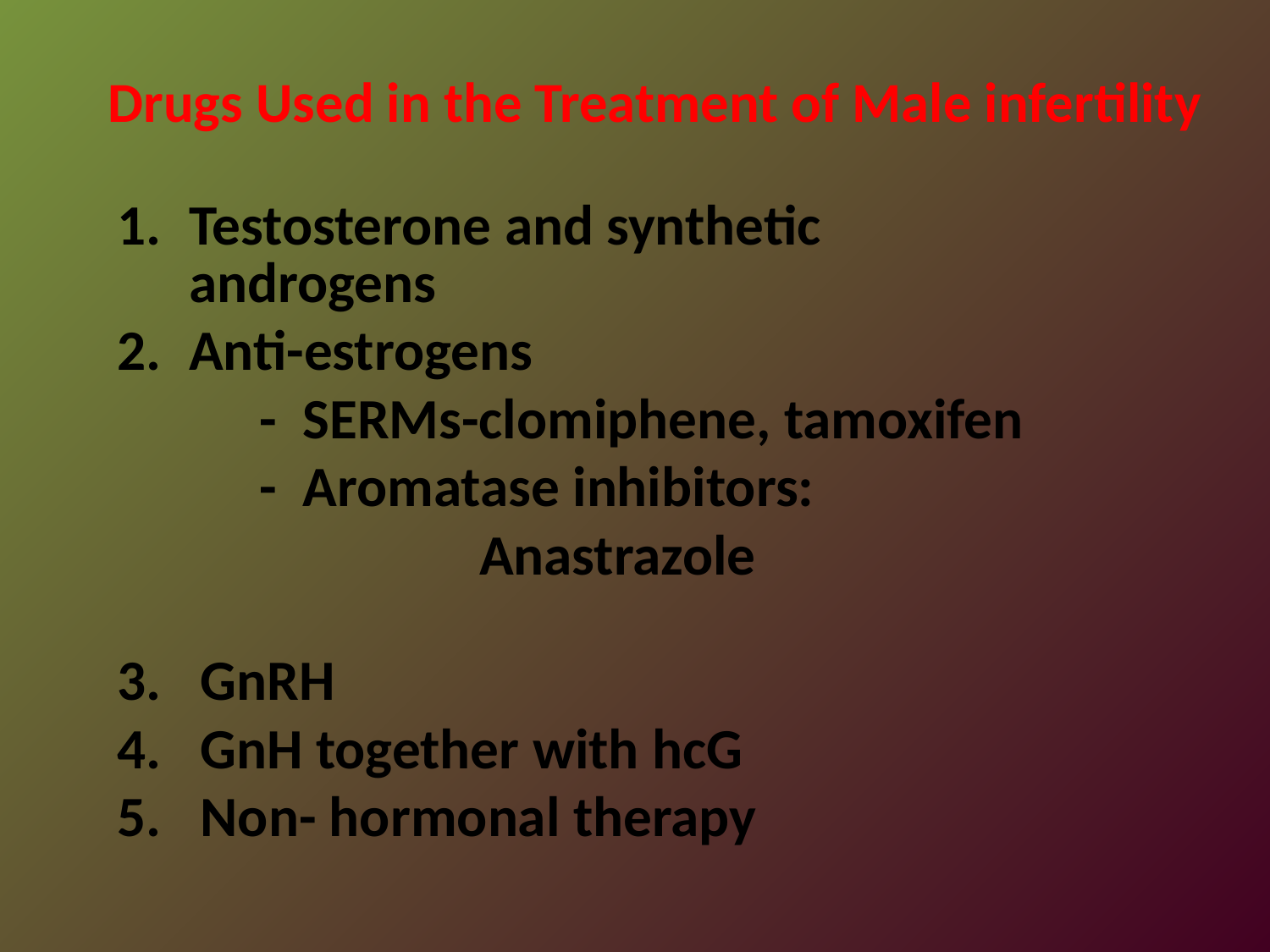

# Drugs Used in the Treatment of Male infertility
Testosterone and synthetic androgens
Anti-estrogens
           -  SERMs-clomiphene, tamoxifen
           -  Aromatase inhibitors:
                            Anastrazole
3.   GnRH
4.   GnH together with hcG
5.   Non- hormonal therapy